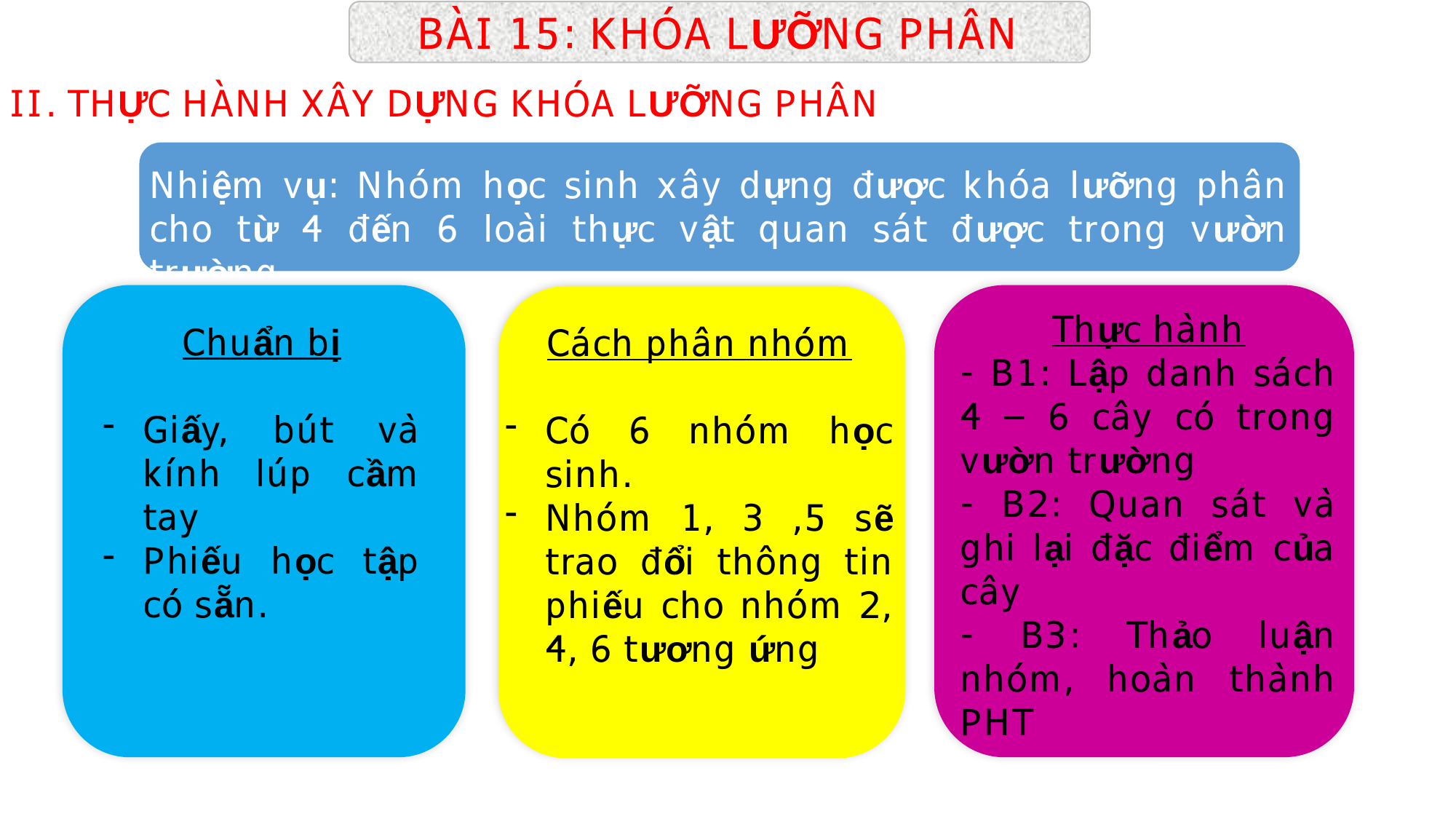

BÀI 15: KHÓA LƯỠNG PHÂN
II. THỰC HÀNH XÂY DỰNG KHÓA LƯỠNG PHÂN

Nhiệm vụ: Nhóm học sinh xây dựng được khóa lưỡng phân cho từ 4 đến 6 loài thực vật quan sát được trong vườn trường.

Chuẩn bị

Giấy, bút và kính lúp cầm tay
Phiếu học tập có sẵn.

Thực hành
- B1: Lập danh sách 4 – 6 cây có trong vườn trường
- B2: Quan sát và ghi lại đặc điểm của cây
- B3: Thảo luận nhóm, hoàn thành PHT

Cách phân nhóm

Có 6 nhóm học sinh.
Nhóm 1, 3 ,5 sẽ trao đổi thông tin phiếu cho nhóm 2, 4, 6 tương ứng